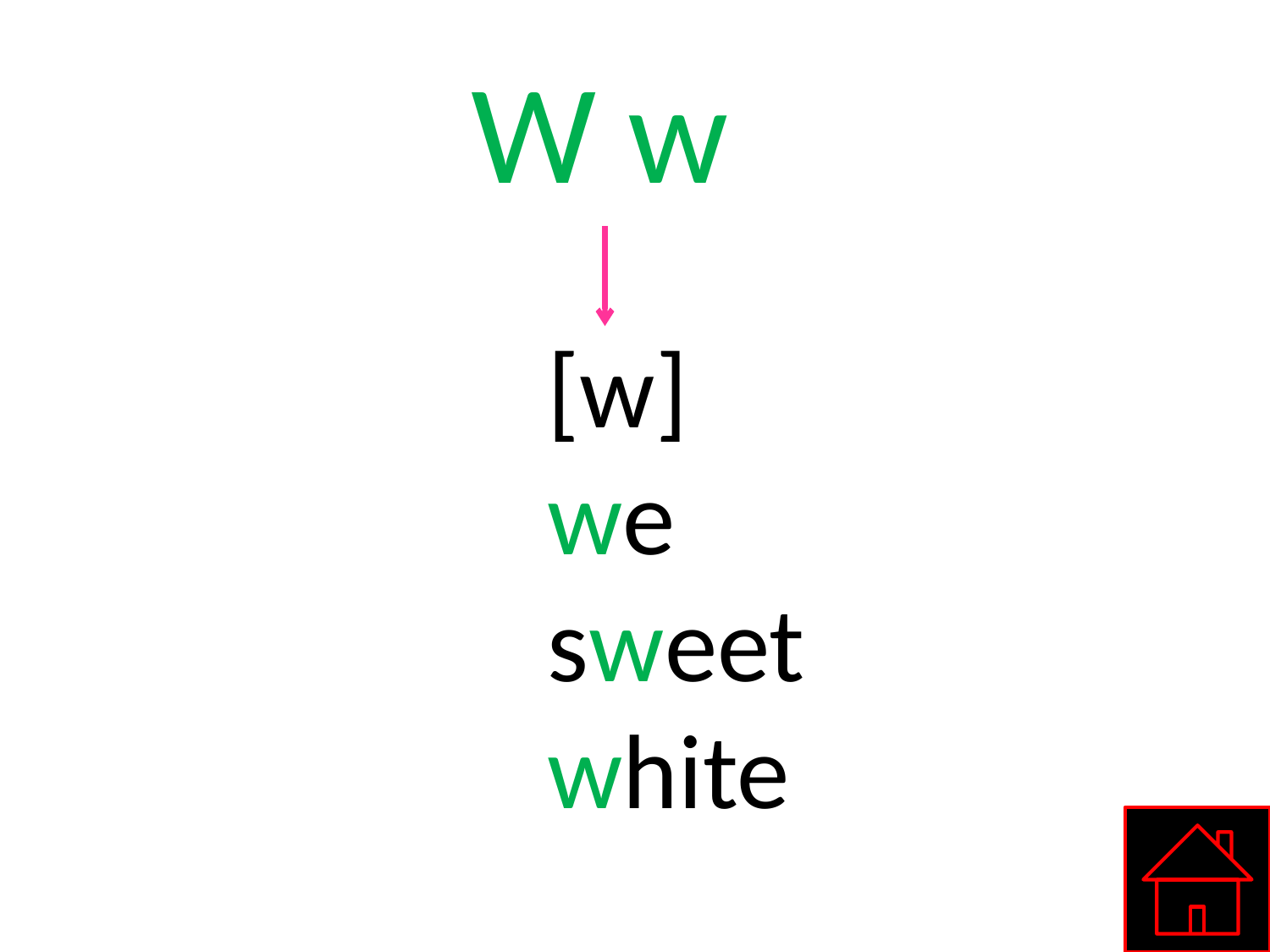

W w
#
[w]
we
sweet
white